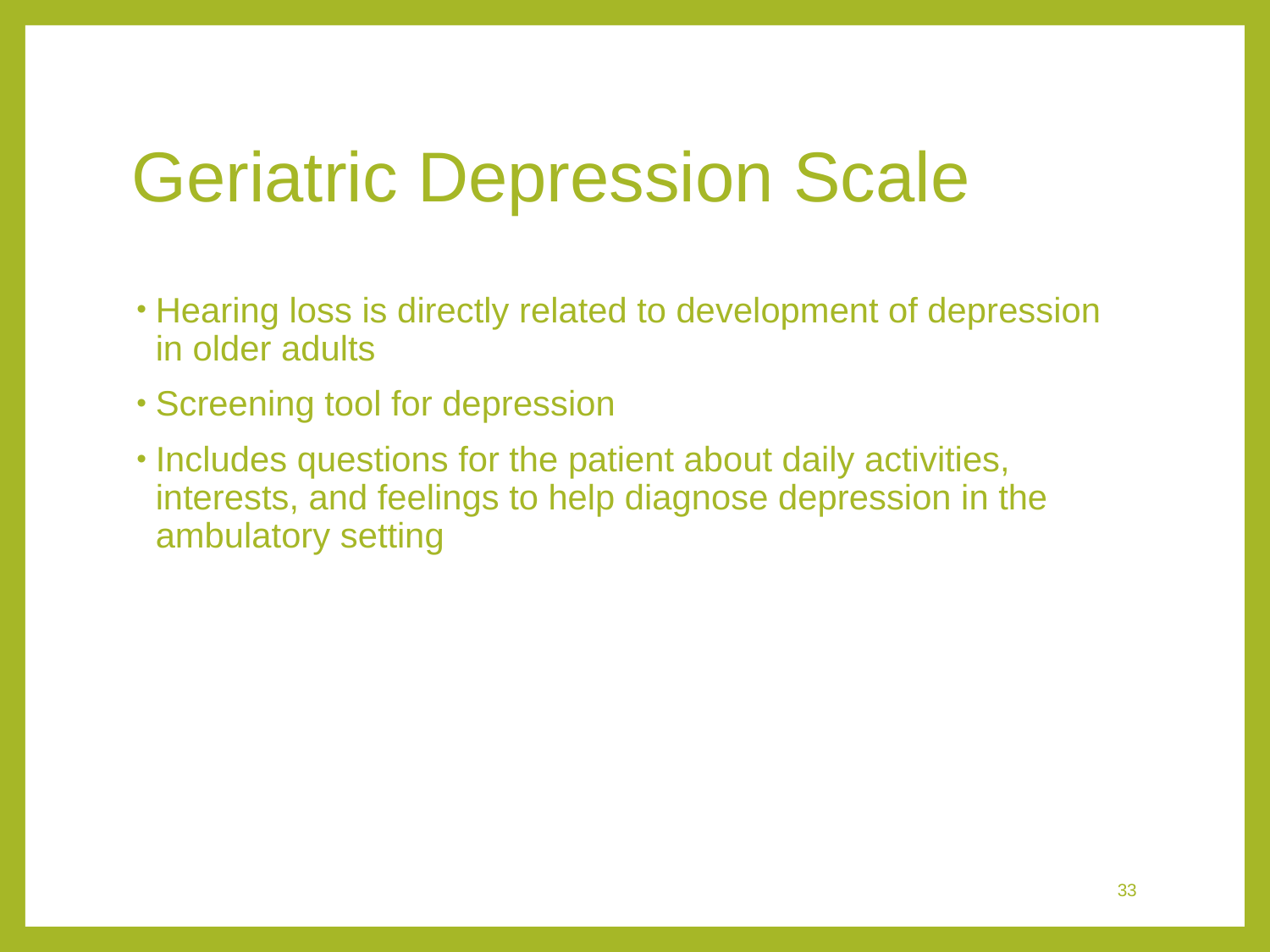

# Geriatric Depression Scale
Hearing loss is directly related to development of depression in older adults
Screening tool for depression
Includes questions for the patient about daily activities, interests, and feelings to help diagnose depression in the ambulatory setting
 33